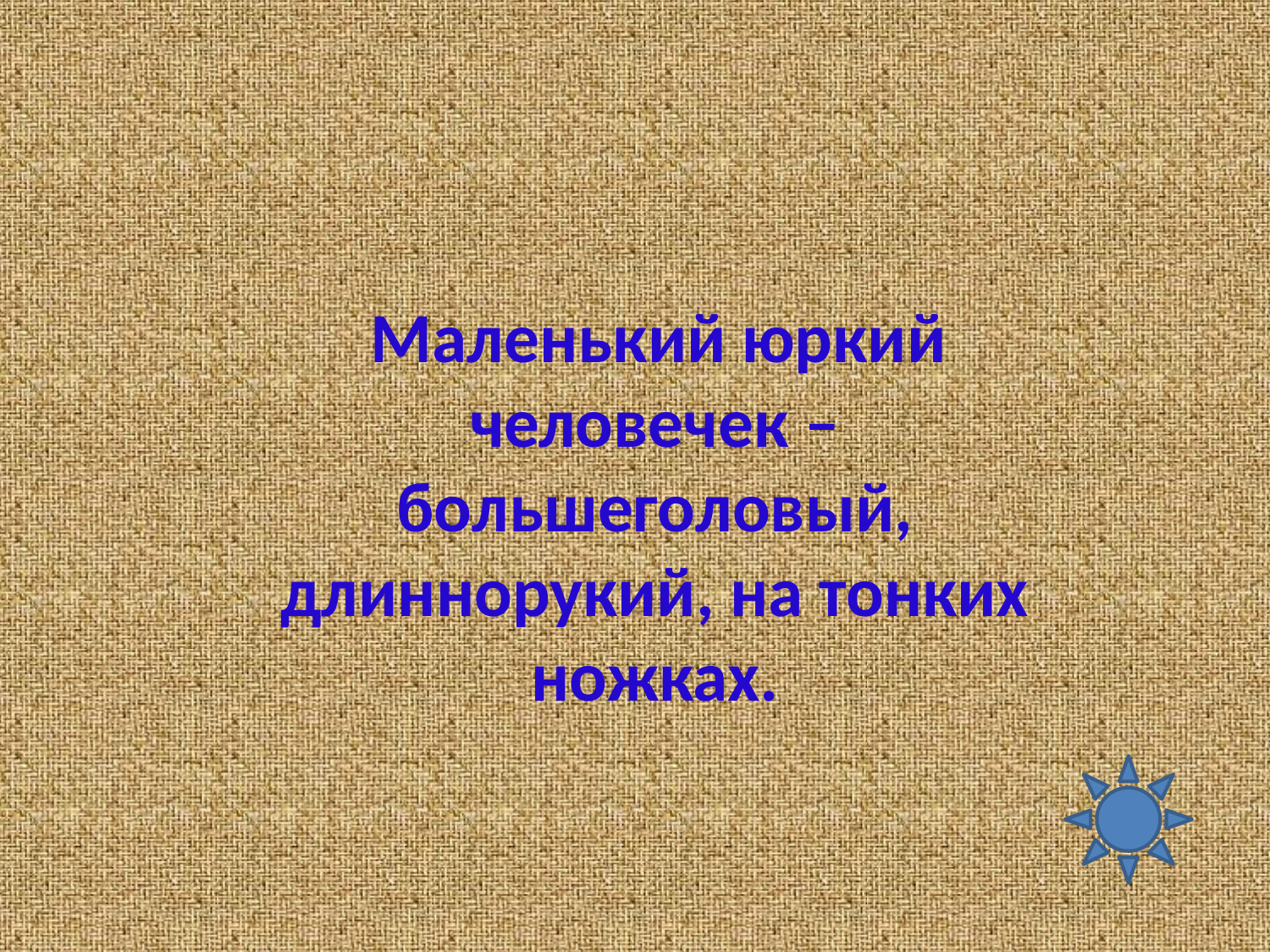

Маленький юркий человечек – большеголовый, длиннорукий, на тонких ножках.